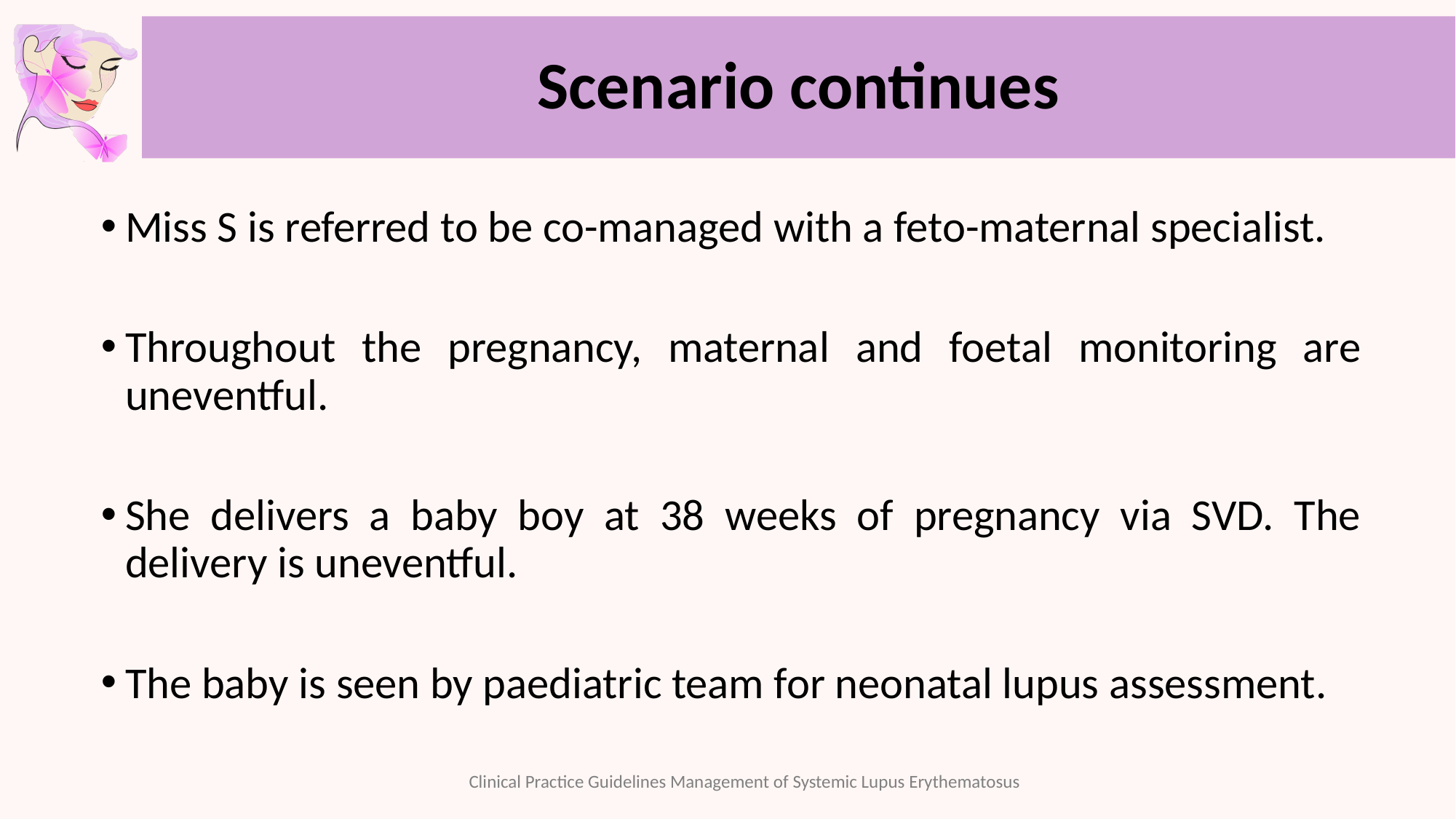

# Scenario continues
Miss S is referred to be co-managed with a feto-maternal specialist.

Throughout the pregnancy, maternal and foetal monitoring are uneventful.

She delivers a baby boy at 38 weeks of pregnancy via SVD. The delivery is uneventful.

The baby is seen by paediatric team for neonatal lupus assessment.